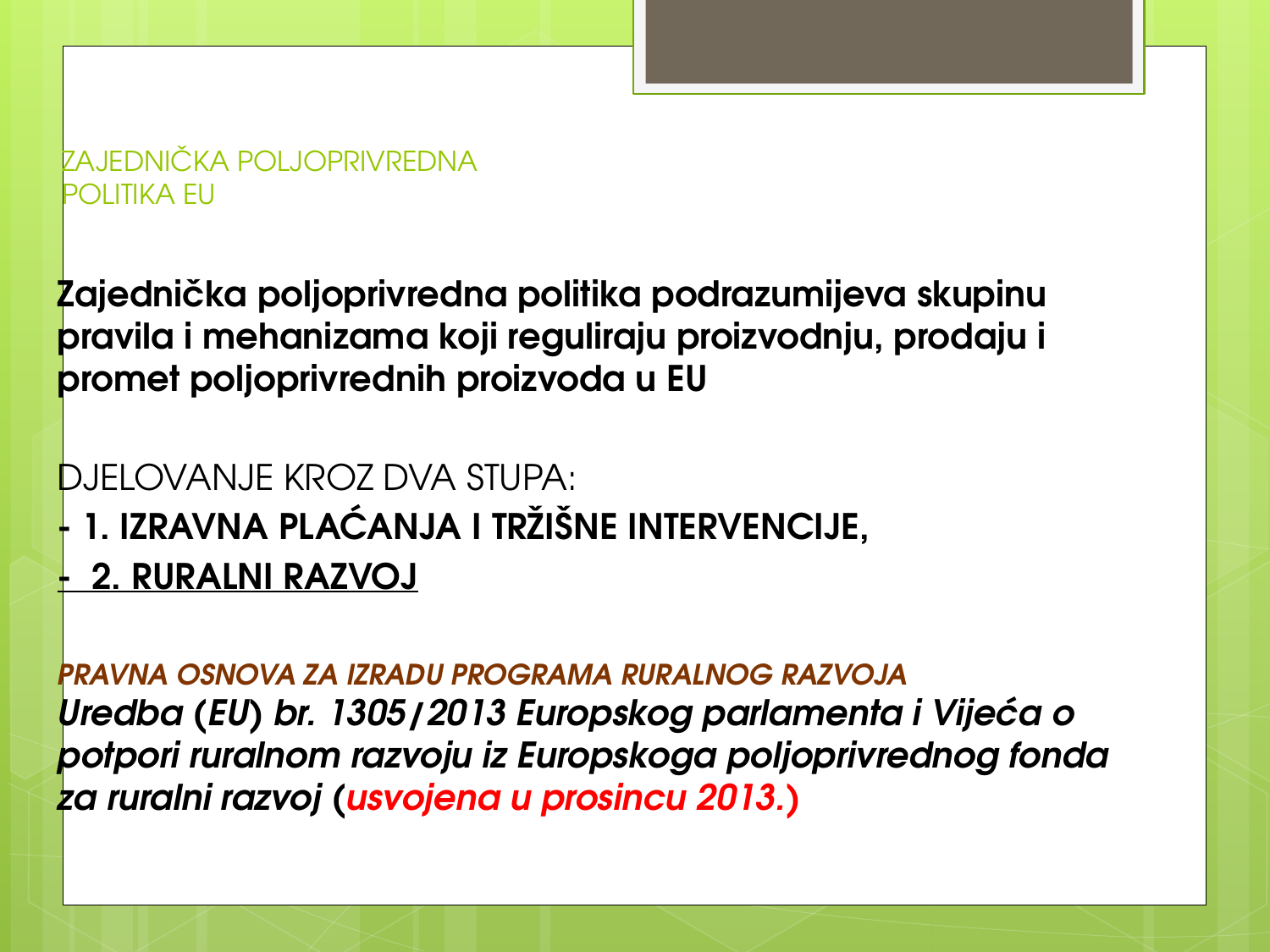

# ZAJEDNIČKA POLJOPRIVREDNA POLITIKA EU

Zajednička poljoprivredna politika podrazumijeva skupinu pravila i mehanizama koji reguliraju proizvodnju, prodaju i promet poljoprivrednih proizvoda u EU

DJELOVANJE KROZ DVA STUPA:
- 1. IZRAVNA PLAĆANJA I TRŽIŠNE INTERVENCIJE,
-  2. RURALNI RAZVOJ

PRAVNA OSNOVA ZA IZRADU PROGRAMA RURALNOG RAZVOJA
Uredba (EU) br. 1305/2013 Europskog parlamenta i Vijeća o potpori ruralnom razvoju iz Europskoga poljoprivrednog fonda za ruralni razvoj (usvojena u prosincu 2013.)